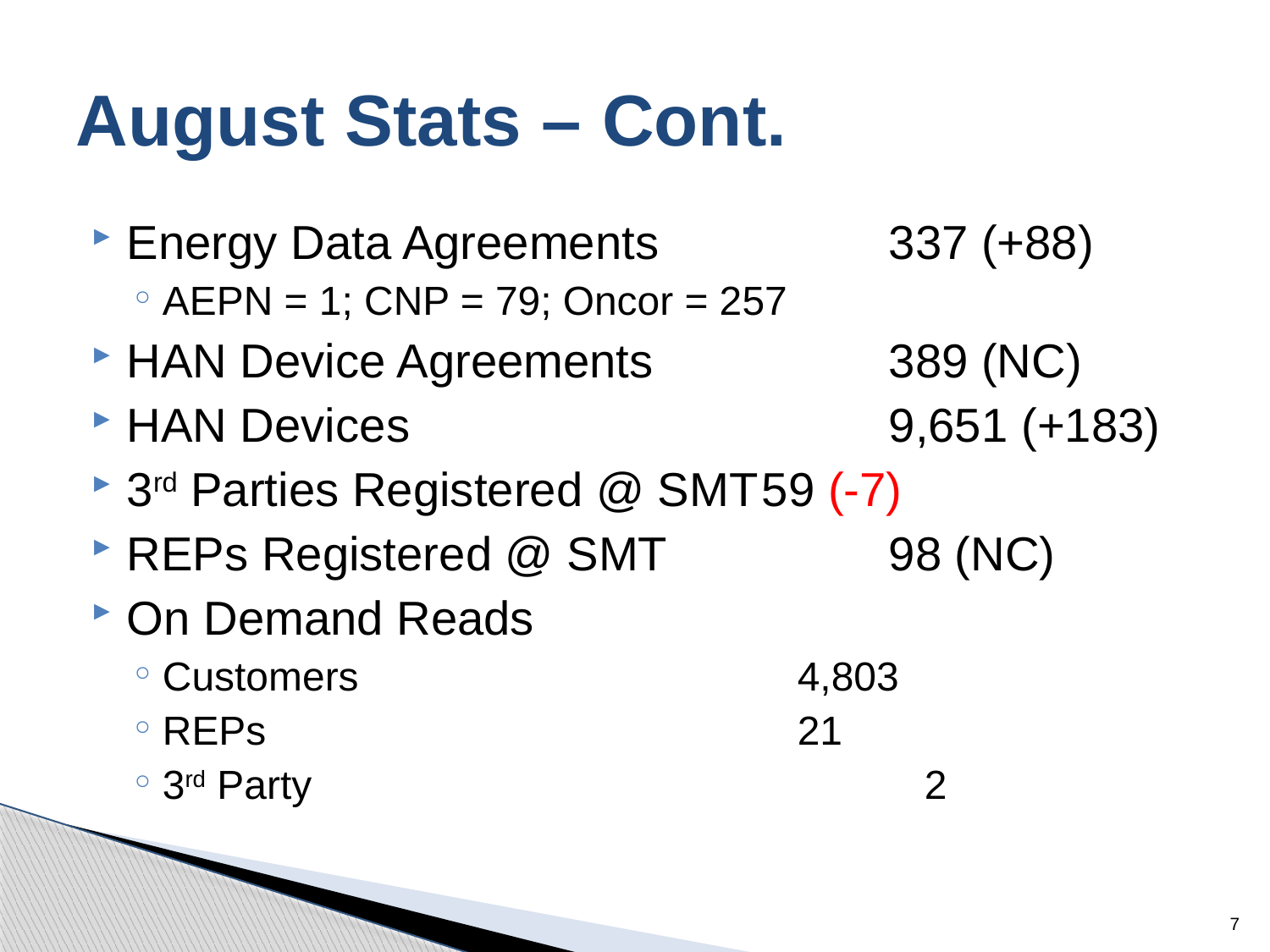

# August Stats – Cont.
Energy Data Agreements		337 (+88)
AEPN = 1; CNP = 79; Oncor = 257
HAN Device Agreements		389 (NC)
HAN Devices				9,651 (+183)
3rd Parties Registered @ SMT	59 (-7)
REPs Registered @ SMT		98 (NC)
On Demand Reads
Customers				4,803
REPs					21
3rd Party					2

7